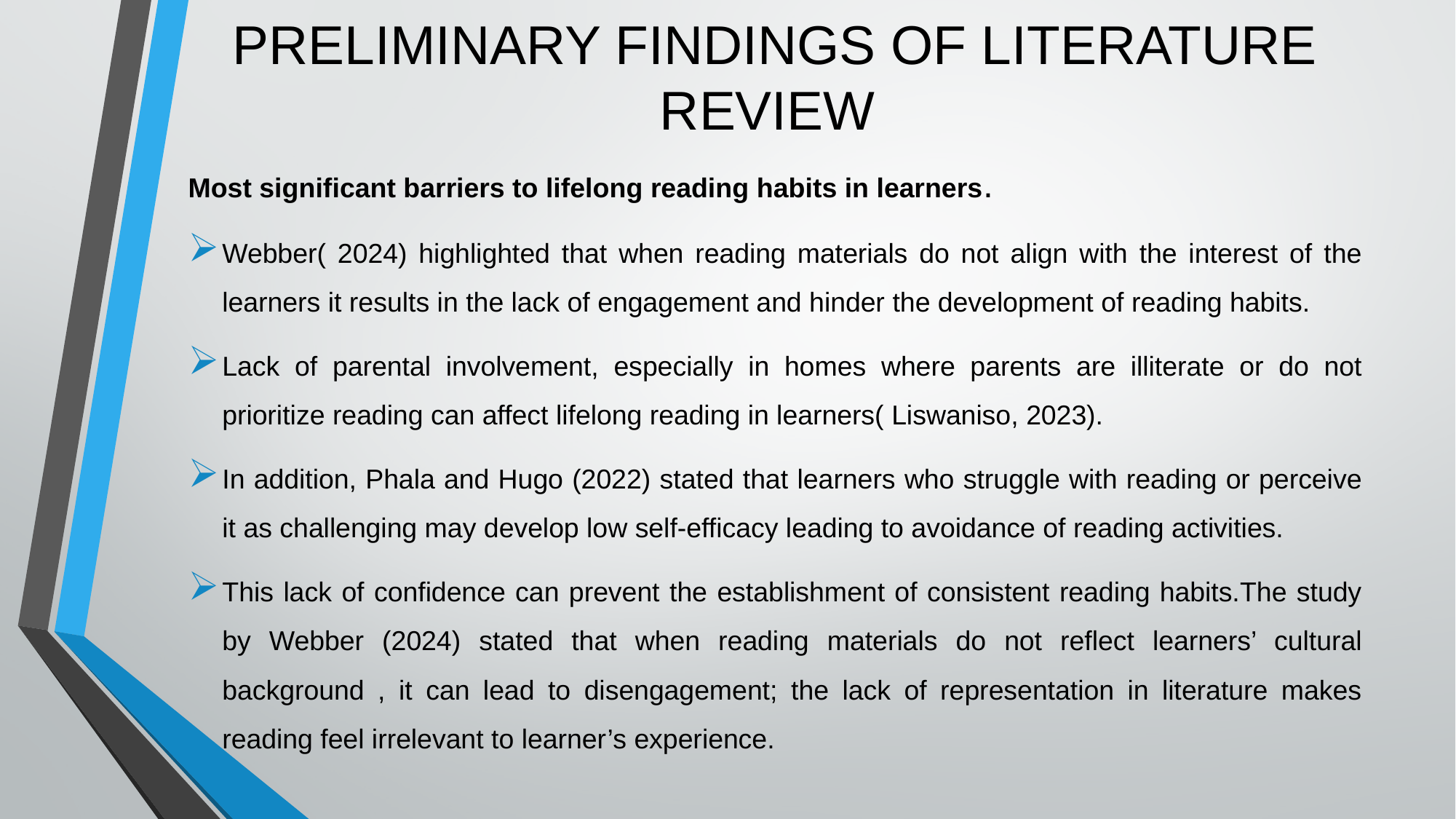

# PRELIMINARY FINDINGS OF LITERATURE REVIEW
Most significant barriers to lifelong reading habits in learners.
Webber( 2024) highlighted that when reading materials do not align with the interest of the learners it results in the lack of engagement and hinder the development of reading habits.
Lack of parental involvement, especially in homes where parents are illiterate or do not prioritize reading can affect lifelong reading in learners( Liswaniso, 2023).
In addition, Phala and Hugo (2022) stated that learners who struggle with reading or perceive it as challenging may develop low self-efficacy leading to avoidance of reading activities.
This lack of confidence can prevent the establishment of consistent reading habits.The study by Webber (2024) stated that when reading materials do not reflect learners’ cultural background , it can lead to disengagement; the lack of representation in literature makes reading feel irrelevant to learner’s experience.